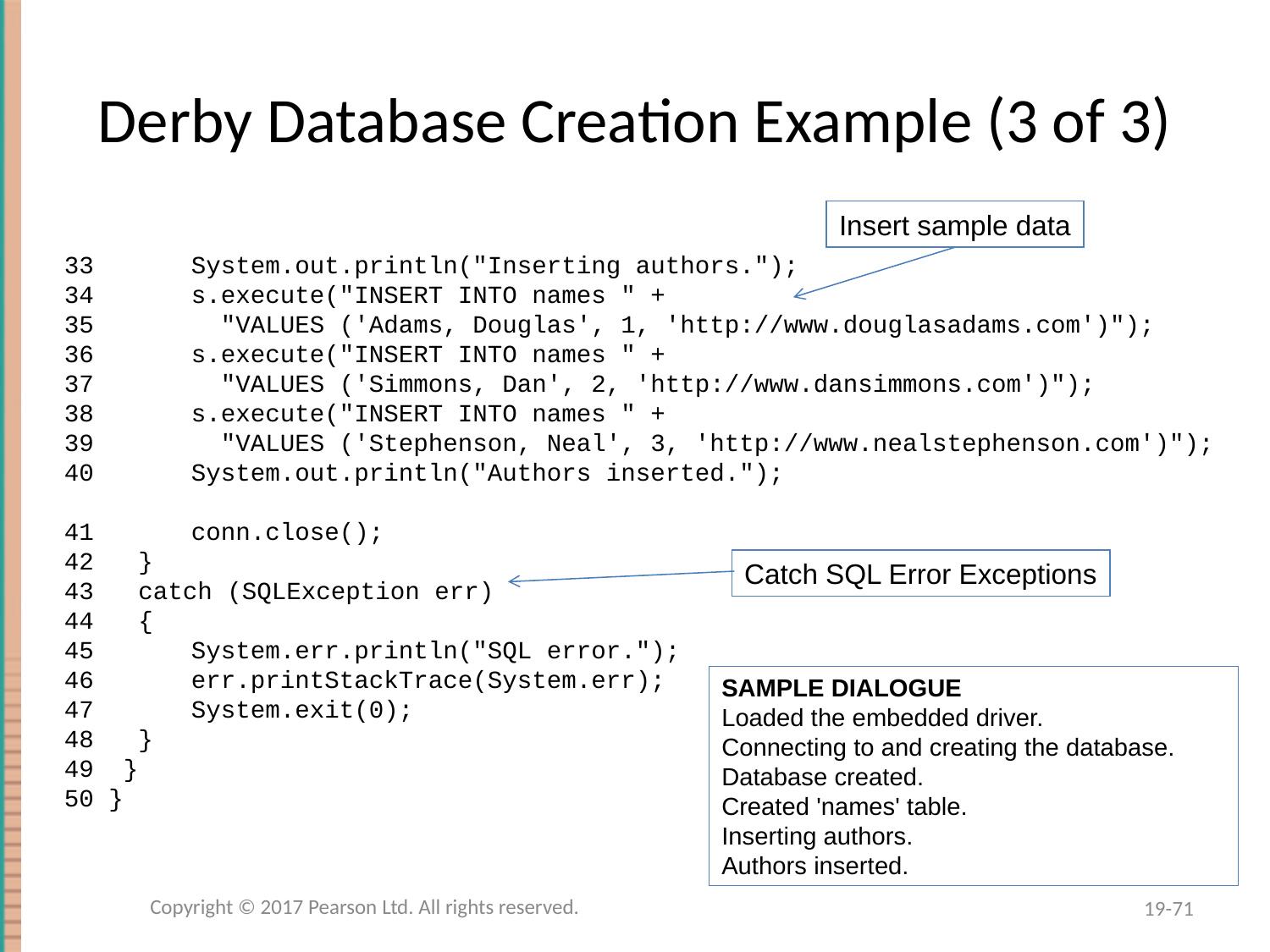

# Derby Database Creation Example (3 of 3)
Insert sample data
33	System.out.println("Inserting authors.");
34	s.execute("INSERT INTO names " +
35	  "VALUES ('Adams, Douglas', 1, 'http://www.douglasadams.com')");
36	s.execute("INSERT INTO names " +
37	  "VALUES ('Simmons, Dan', 2, 'http://www.dansimmons.com')");
38	s.execute("INSERT INTO names " +
39	  "VALUES ('Stephenson, Neal', 3, 'http://www.nealstephenson.com')");
40	System.out.println("Authors inserted.");

41	conn.close();
42   }
43   catch (SQLException err)
44   {
45	System.err.println("SQL error.");
46	err.printStackTrace(System.err);
47	System.exit(0);
48   }
49  }
50 }
Catch SQL Error Exceptions
Sample Dialogue
Loaded the embedded driver.
Connecting to and creating the database.
Database created.
Created 'names' table.
Inserting authors.
Authors inserted.
Copyright © 2017 Pearson Ltd. All rights reserved.
19-71